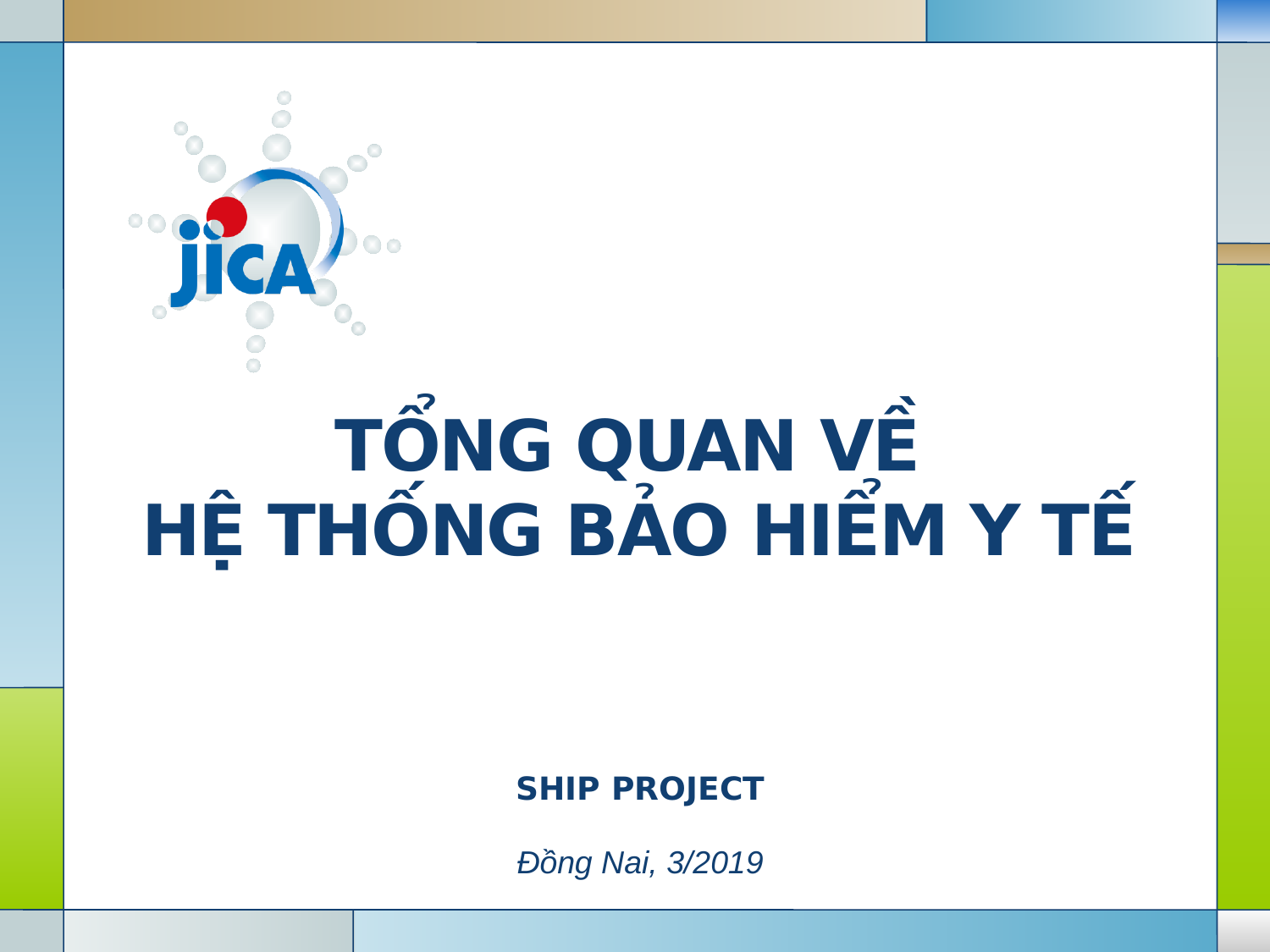

# TỔNG QUAN VỀ HỆ THỐNG BẢO HIỂM Y TẾ
SHIP PROJECT
Đồng Nai, 3/2019